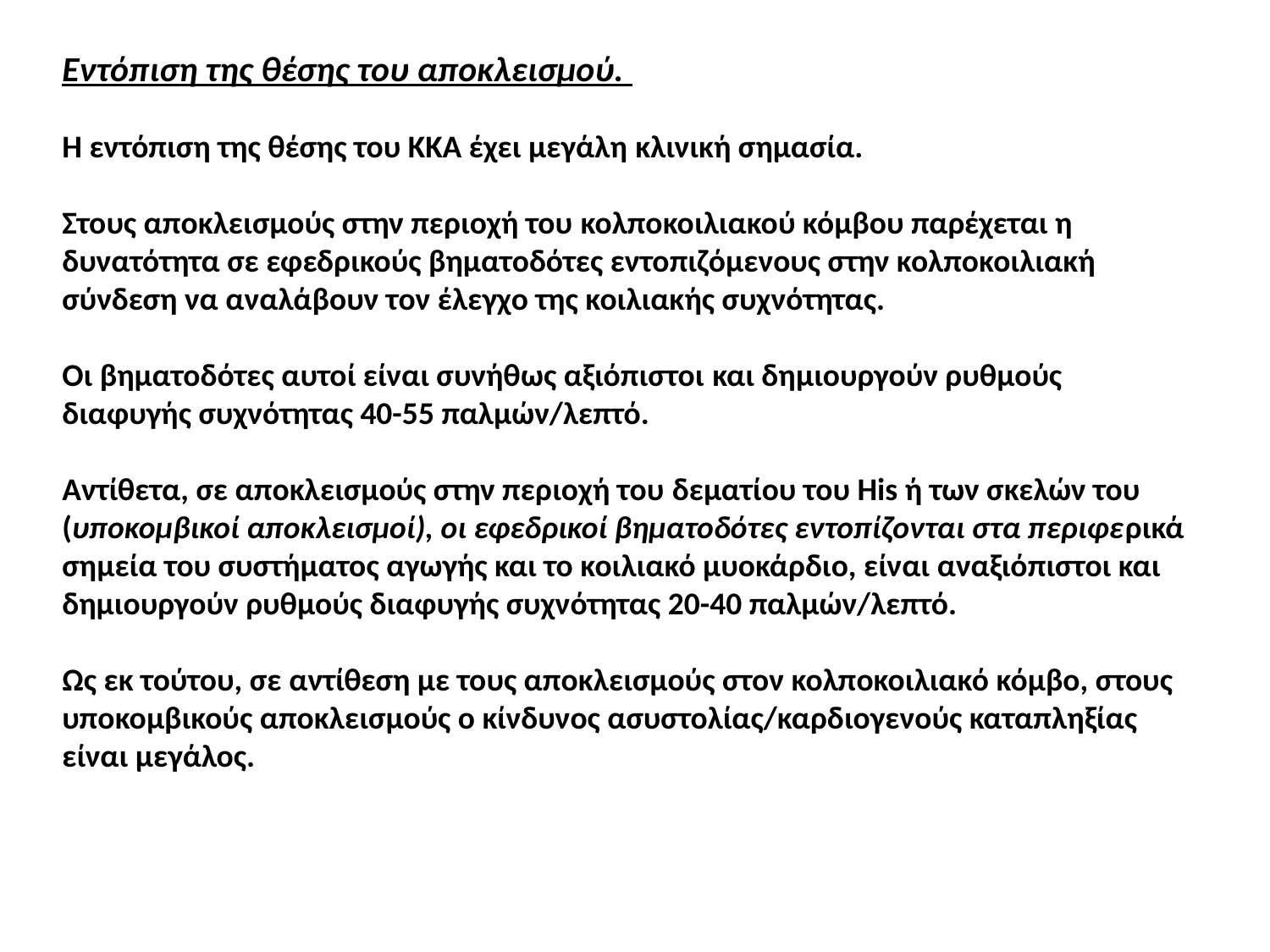

Εντόπιση της θέσης του αποκλεισμού.

Η εντόπιση της θέσης του ΚΚΑ έχει μεγάλη κλινική σημασία.

Στους αποκλεισμούς στην περιοχή του κολποκοιλιακού κόμβου παρέχεται η δυνατότητα σε εφεδρικούς βηματοδότες εντοπιζόμενους στην κολποκοιλιακή σύνδεση να αναλάβουν τον έλεγχο της κοιλιακής συχνότητας.

Οι βηματοδότες αυτοί είναι συνήθως αξιόπιστοι και δημιουργούν ρυθμούς διαφυγής συχνότητας 40-55 παλμών/λεπτό.

Αντίθετα, σε αποκλεισμούς στην περιοχή του δεματίου του His ή των σκελών του (υποκομβικοί αποκλεισμοί), οι εφεδρικοί βηματοδότες εντοπίζονται στα περιφερικά σημεία του συστήματος αγωγής και το κοιλιακό μυοκάρδιο, είναι αναξιόπιστοι και δημιουργούν ρυθμούς διαφυγής συχνότητας 20-40 παλμών/λεπτό.

Ως εκ τούτου, σε αντίθεση με τους αποκλεισμούς στον κολποκοιλιακό κόμβο, στους υποκομβικούς αποκλεισμούς ο κίνδυνος ασυστολίας/καρδιογενούς καταπληξίας είναι μεγάλος.